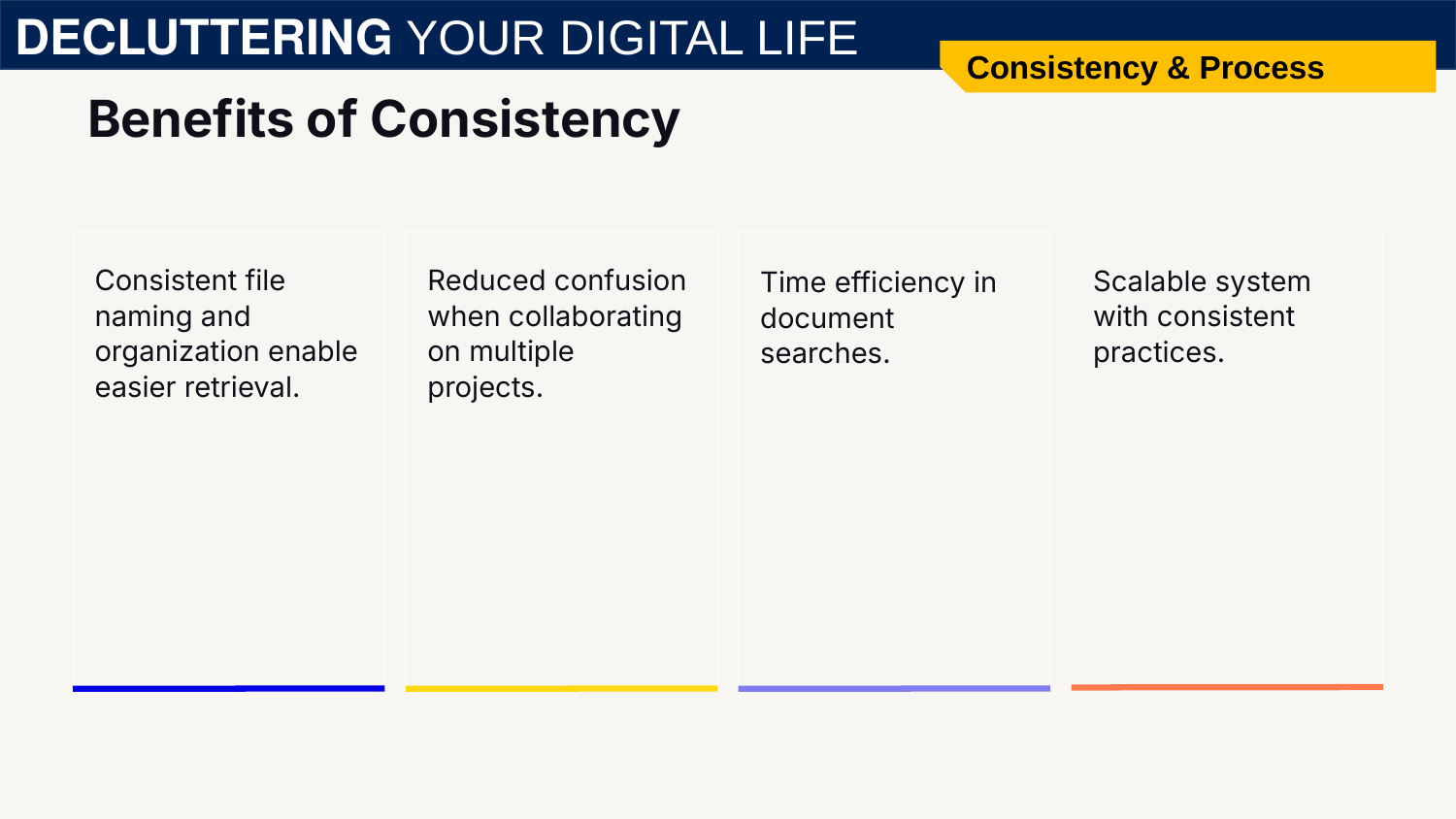

DECLUTTERING YOUR DIGITAL LIFE
Consistency & Process

# Benefits of Consistency
Consistent file naming and organization enable easier retrieval.
Reduced confusion when collaborating on multiple projects.
Scalable system with consistent practices.
Time efficiency in document searches.